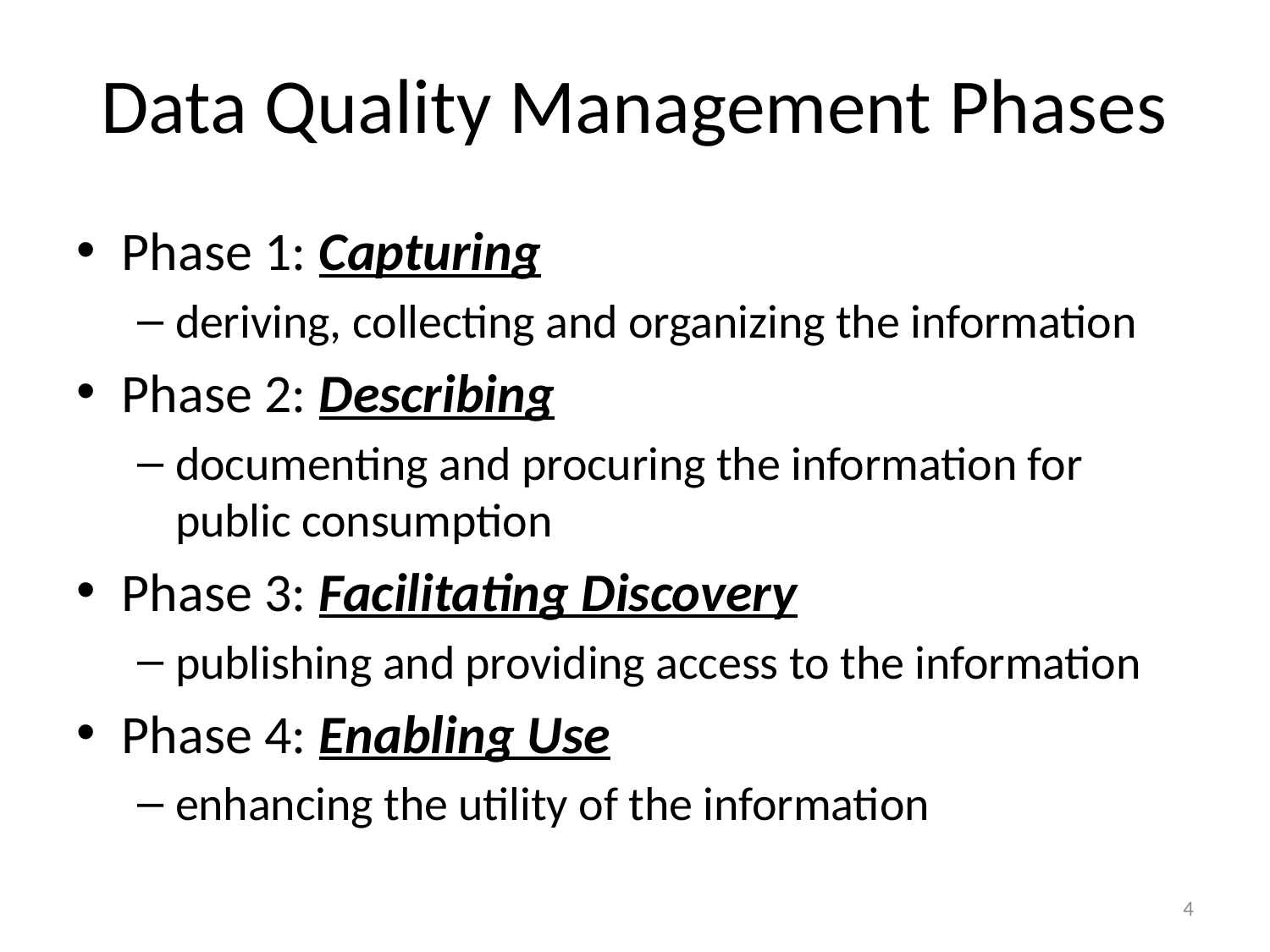

# Data Quality Management Phases
Phase 1: Capturing
deriving, collecting and organizing the information
Phase 2: Describing
documenting and procuring the information for public consumption
Phase 3: Facilitating Discovery
publishing and providing access to the information
Phase 4: Enabling Use
enhancing the utility of the information
4